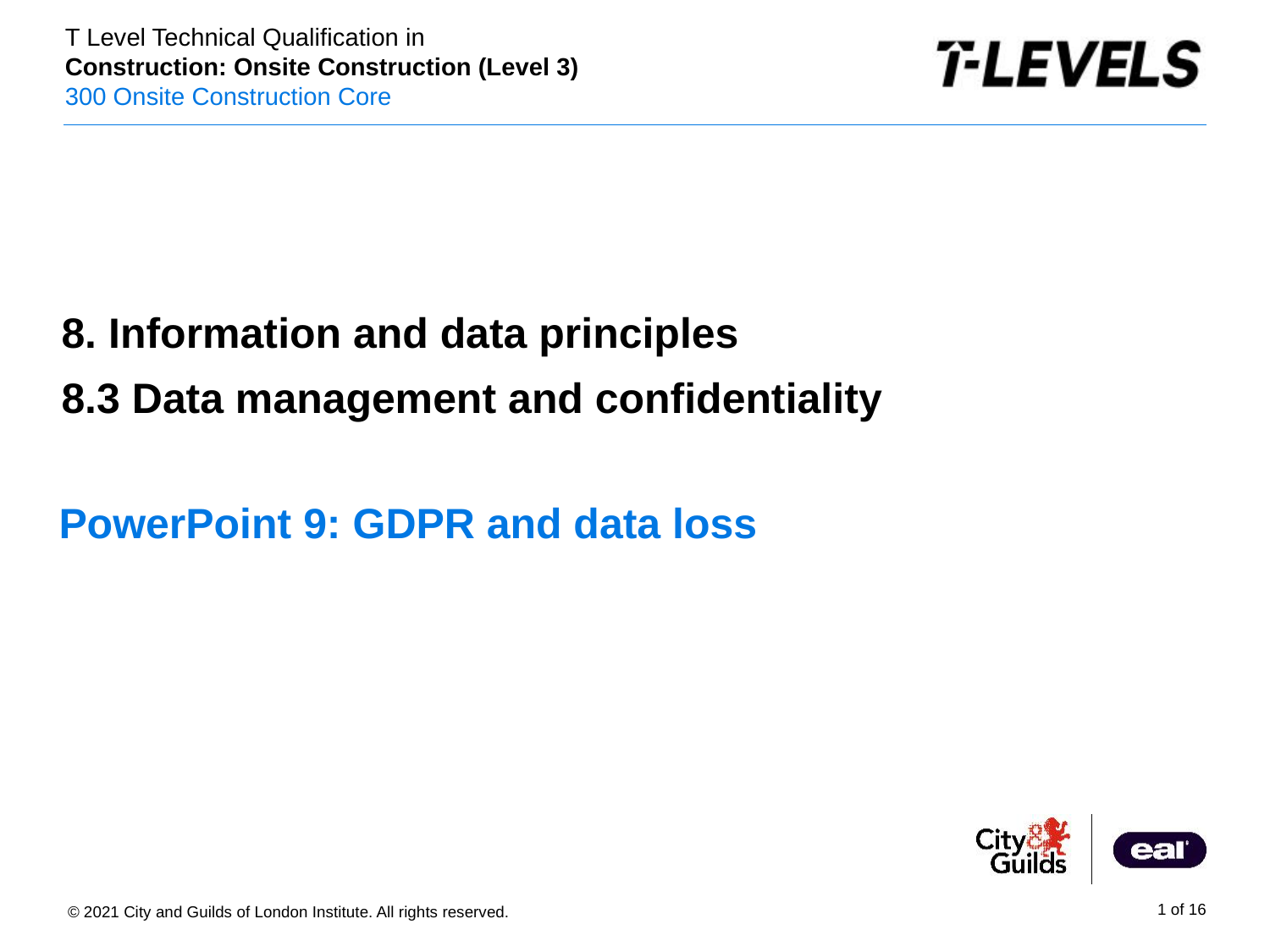

PowerPoint n
8. Information and data principles
8.3 Data management and confidentiality
# PowerPoint 9: GDPR and data loss